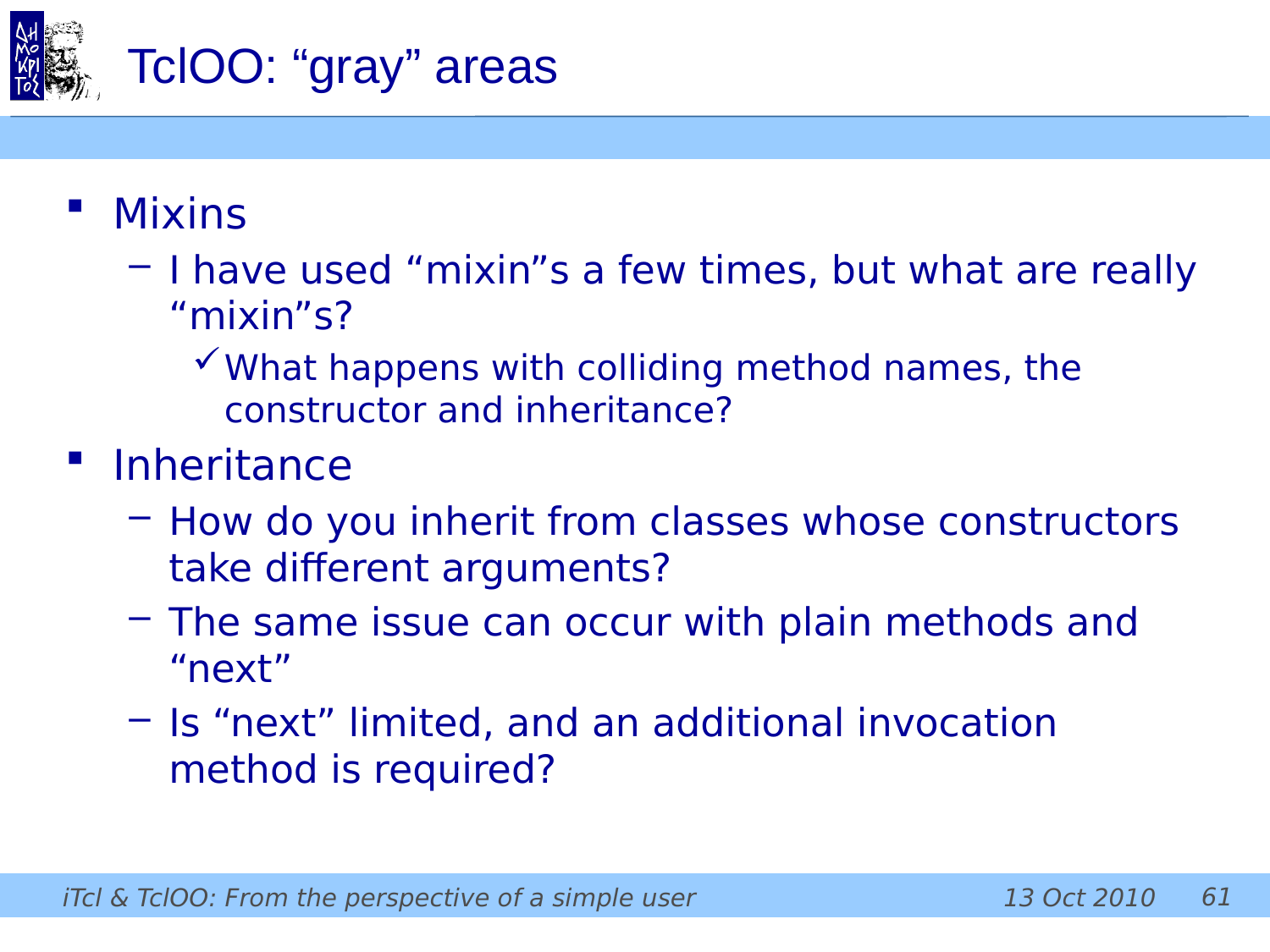

# TclOO: “gray” areas
Mixins
I have used “mixin”s a few times, but what are really “mixin”s?
What happens with colliding method names, the constructor and inheritance?
Inheritance
How do you inherit from classes whose constructors take different arguments?
The same issue can occur with plain methods and “next”
Is “next” limited, and an additional invocation method is required?
61
iTcl & TclOO: From the perspective of a simple user
13 Oct 2010